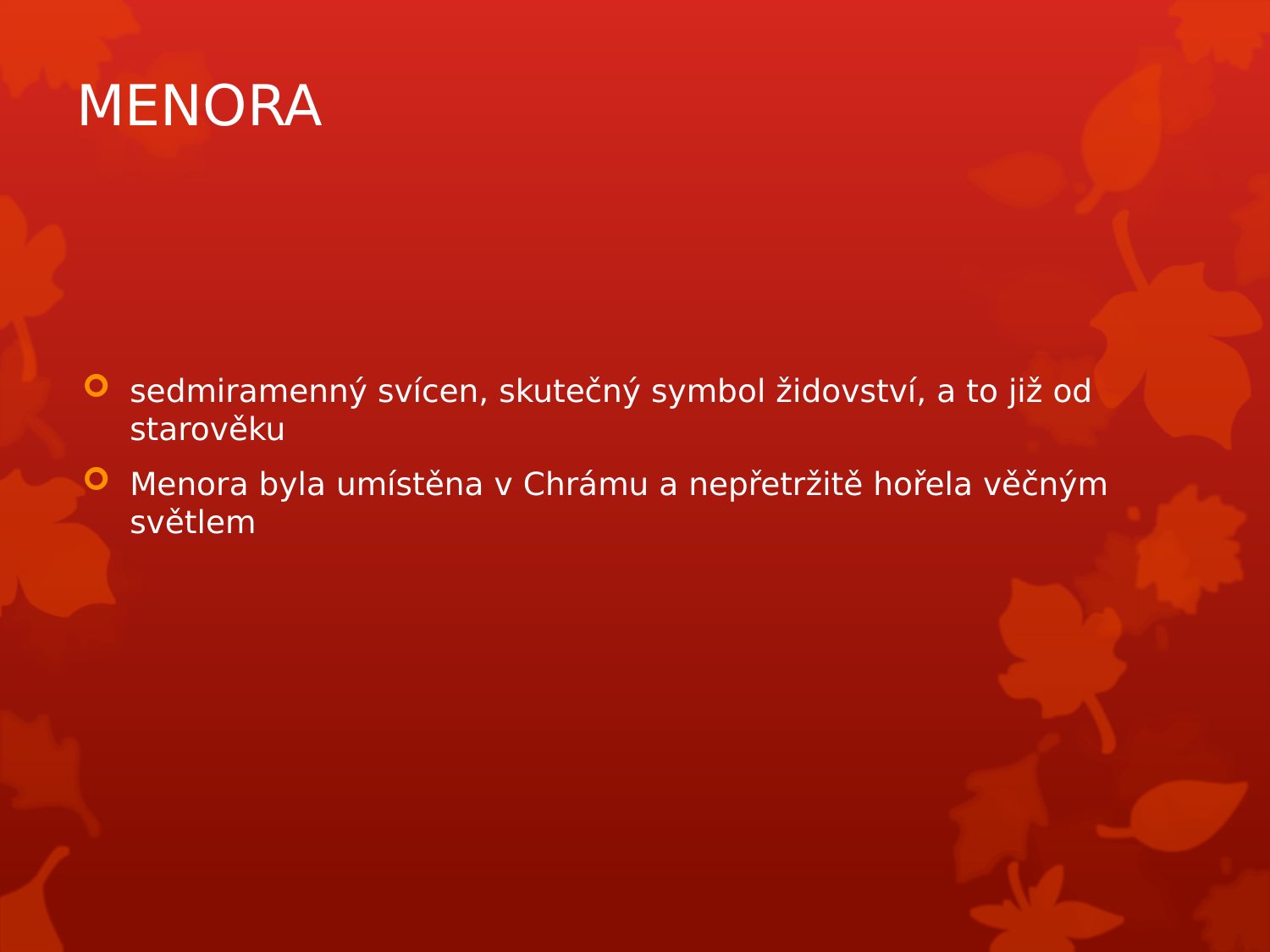

# MENORA
sedmiramenný svícen, skutečný symbol židovství, a to již od starověku
Menora byla umístěna v Chrámu a nepřetržitě hořela věčným světlem